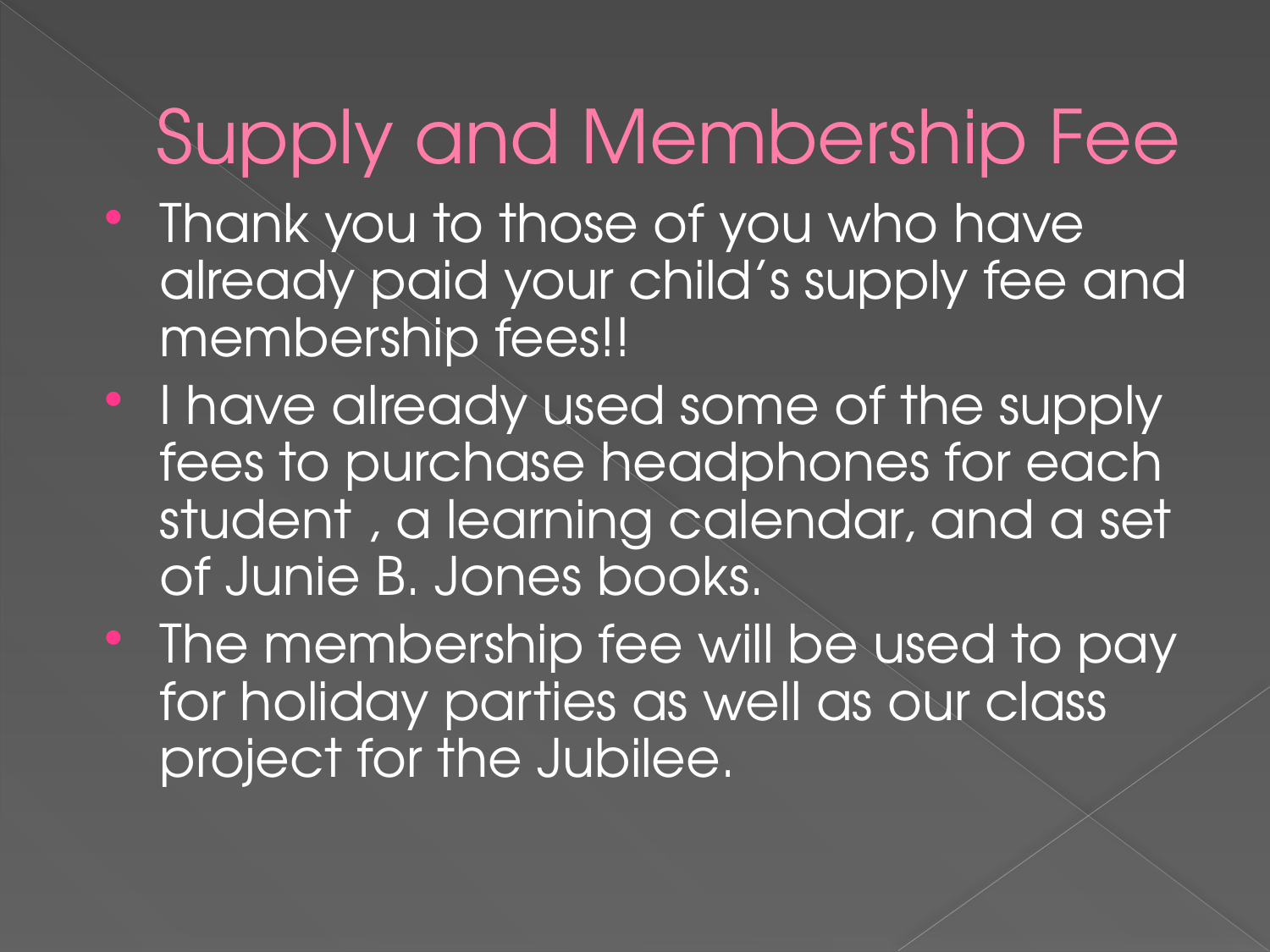

# Supply and Membership Fee
Thank you to those of you who have already paid your child’s supply fee and membership fees!!
I have already used some of the supply fees to purchase headphones for each student , a learning calendar, and a set of Junie B. Jones books.
The membership fee will be used to pay for holiday parties as well as our class project for the Jubilee.